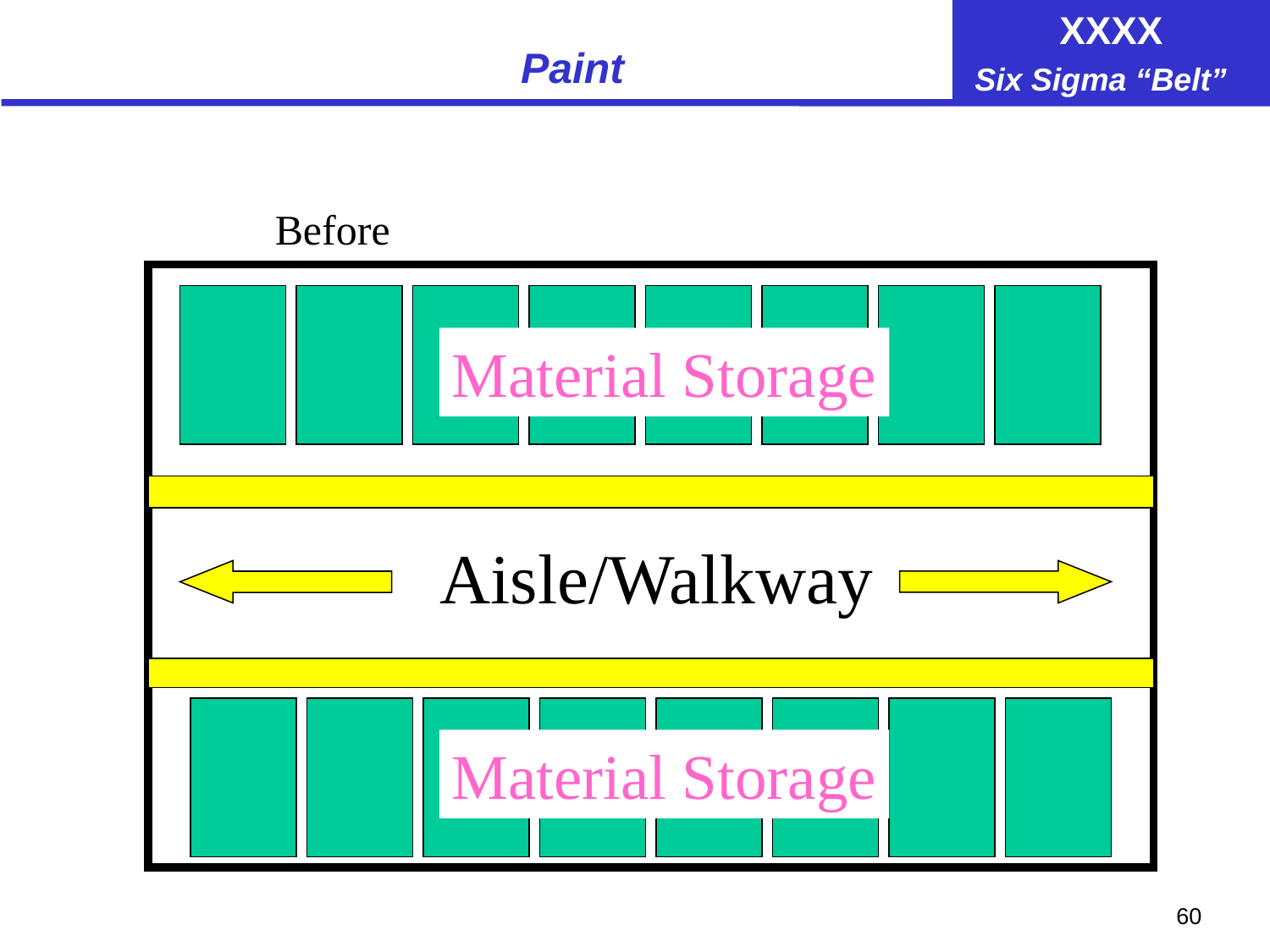

Paint
Before

Material Storage

Aisle/Walkway

Material Storage